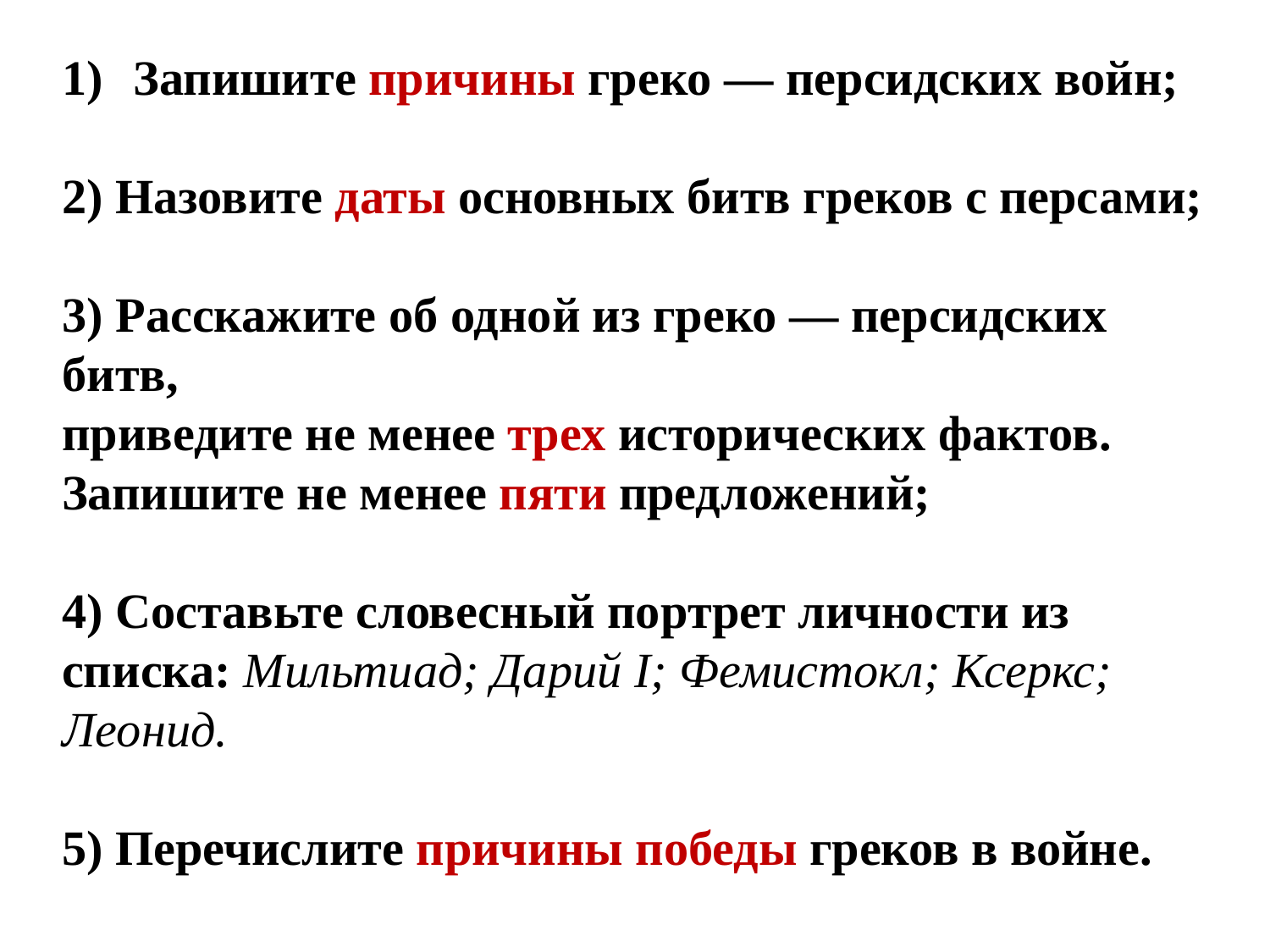

Запишите причины греко — персидских войн;

2) Назовите даты основных битв греков с персами;

3) Расскажите об одной из греко — персидских битв,
приведите не менее трех исторических фактов. Запишите не менее пяти предложений;

4) Составьте словесный портрет личности из списка: Мильтиад; Дарий I; Фемистокл; Ксеркс; Леонид.

5) Перечислите причины победы греков в войне.